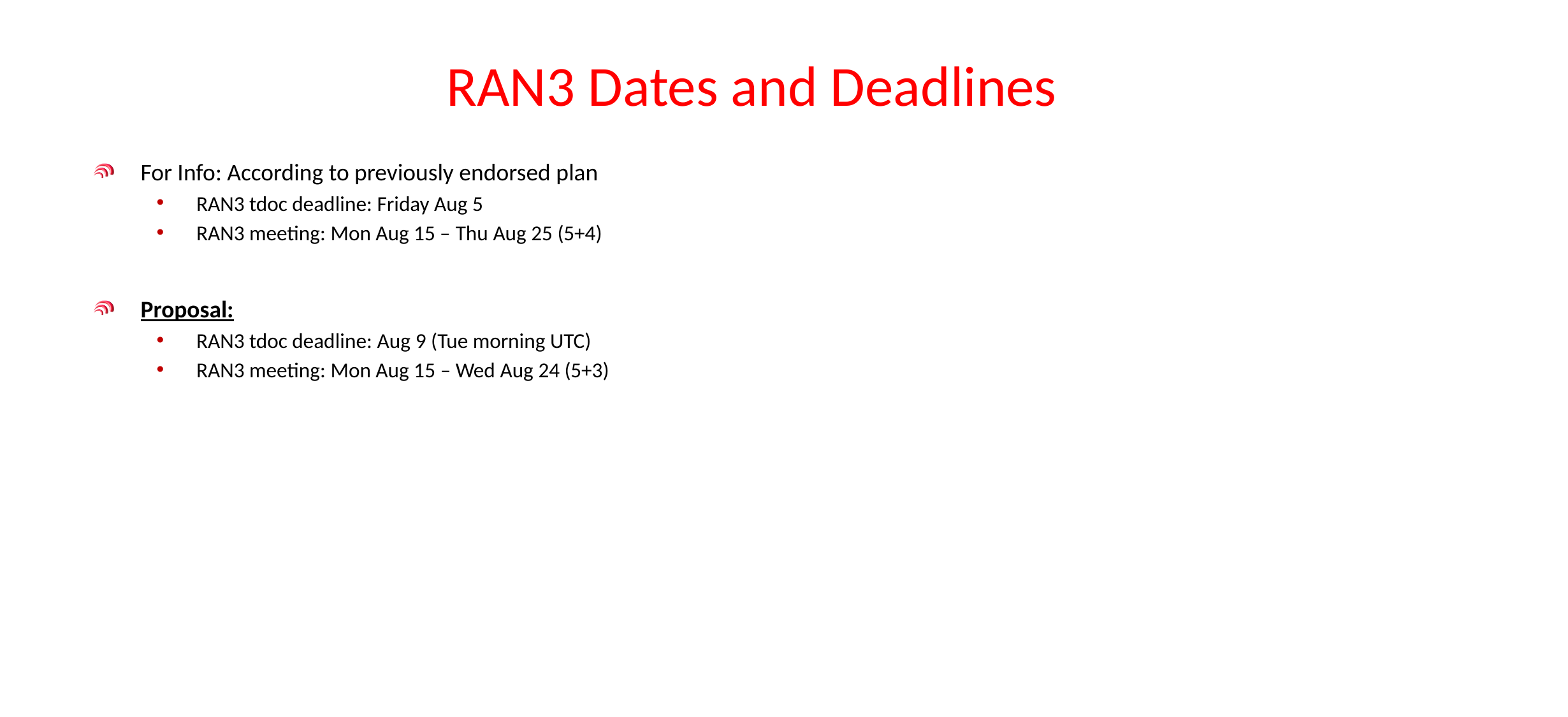

# RAN3 Dates and Deadlines
For Info: According to previously endorsed plan
RAN3 tdoc deadline: Friday Aug 5
RAN3 meeting: Mon Aug 15 – Thu Aug 25 (5+4)

Proposal:
RAN3 tdoc deadline: Aug 9 (Tue morning UTC)
RAN3 meeting: Mon Aug 15 – Wed Aug 24 (5+3)